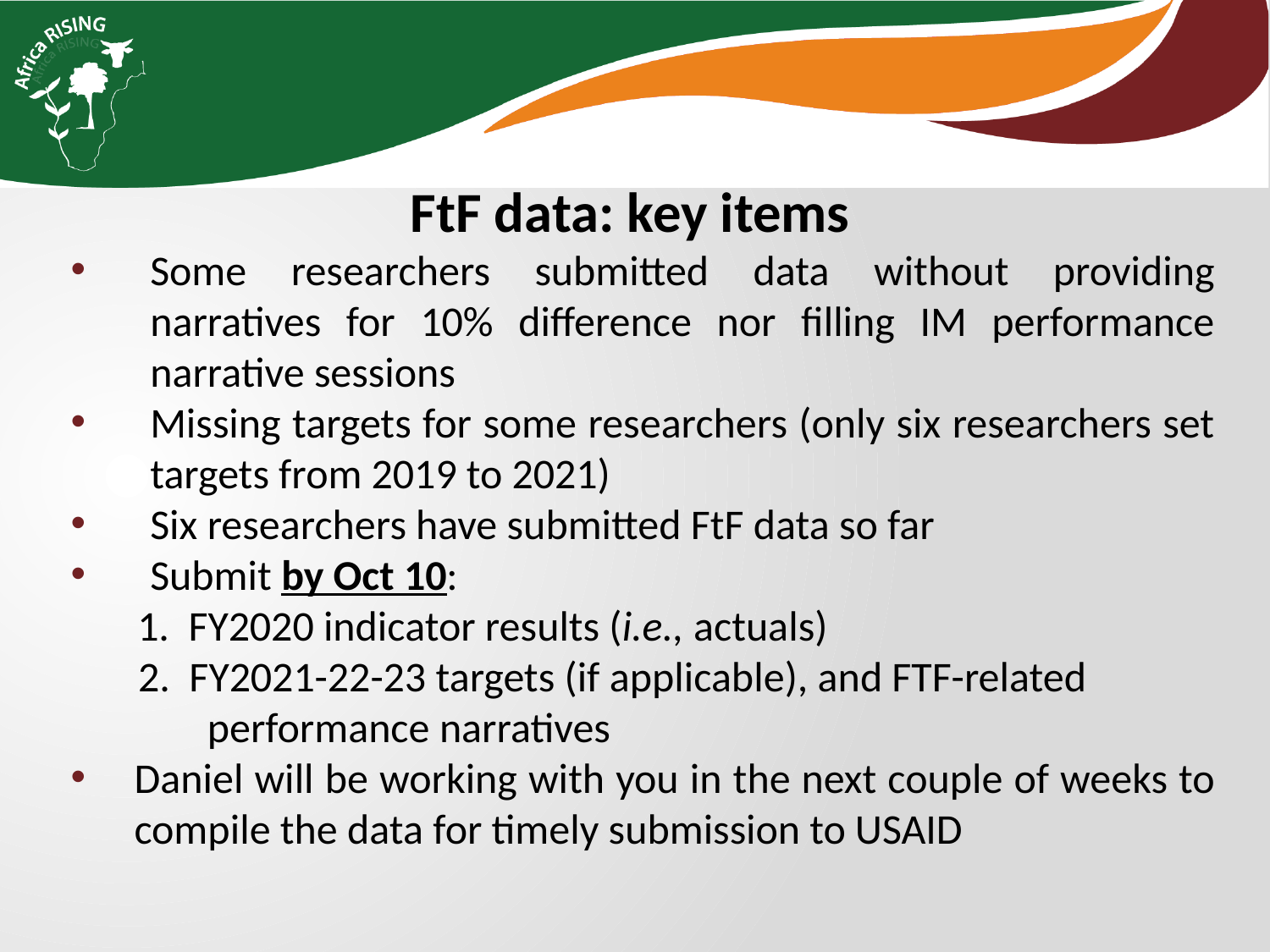

FtF data: key items
Some researchers submitted data without providing narratives for 10% difference nor filling IM performance narrative sessions
Missing targets for some researchers (only six researchers set targets from 2019 to 2021)
Six researchers have submitted FtF data so far
Submit by Oct 10:
       1.  FY2020 indicator results (i.e., actuals)
       2.  FY2021-22-23 targets (if applicable), and FTF-related 	    	 performance narratives
Daniel will be working with you in the next couple of weeks to compile the data for timely submission to USAID